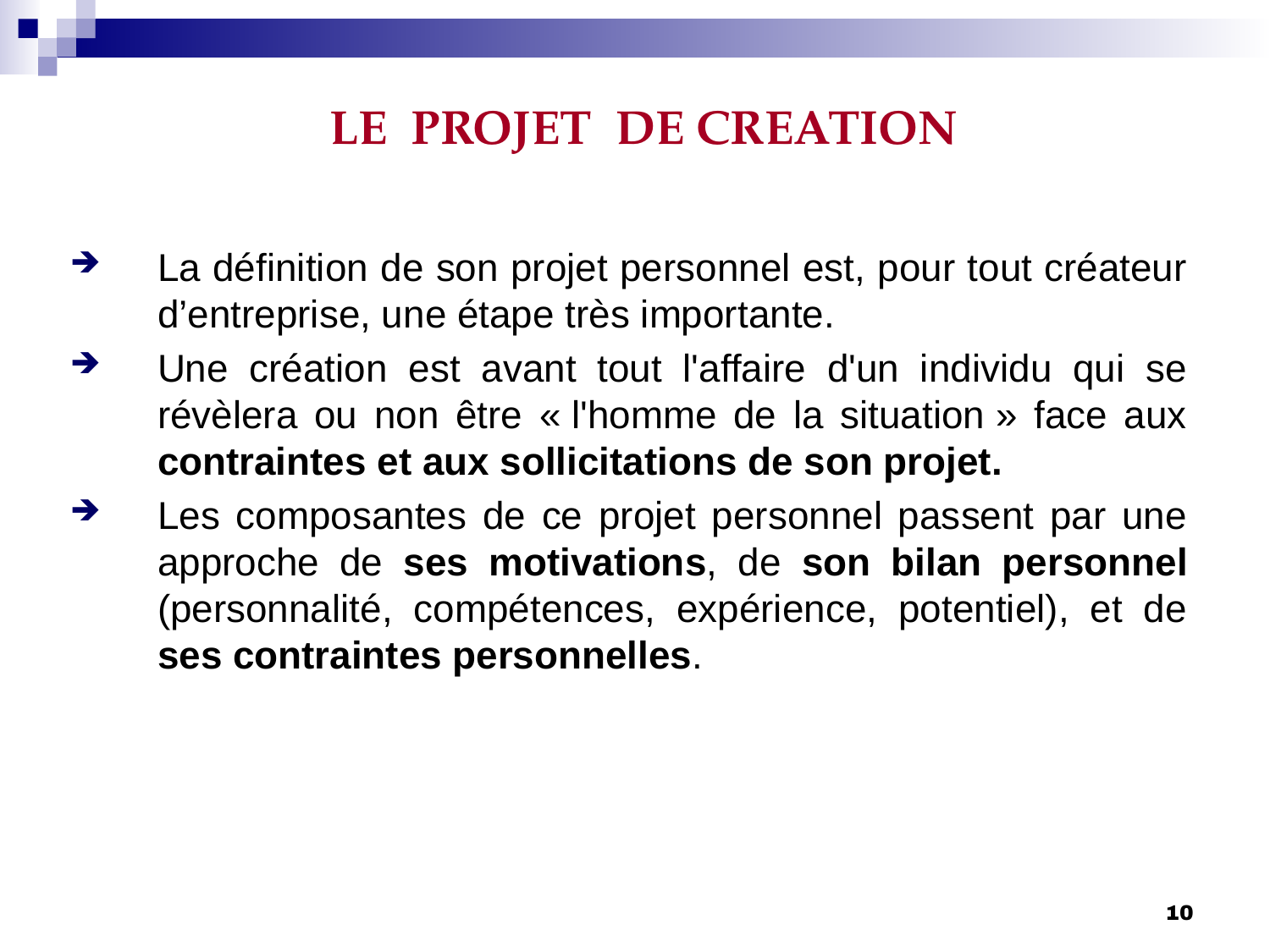

# LE  PROJET  DE CREATION
La définition de son projet personnel est, pour tout créateur d’entreprise, une étape très importante.
Une création est avant tout l'affaire d'un individu qui se révèlera ou non être « l'homme de la situation » face aux contraintes et aux sollicitations de son projet.
Les composantes de ce projet personnel passent par une approche de ses motivations, de son bilan personnel (personnalité, compétences, expérience, potentiel), et de ses contraintes personnelles.
10